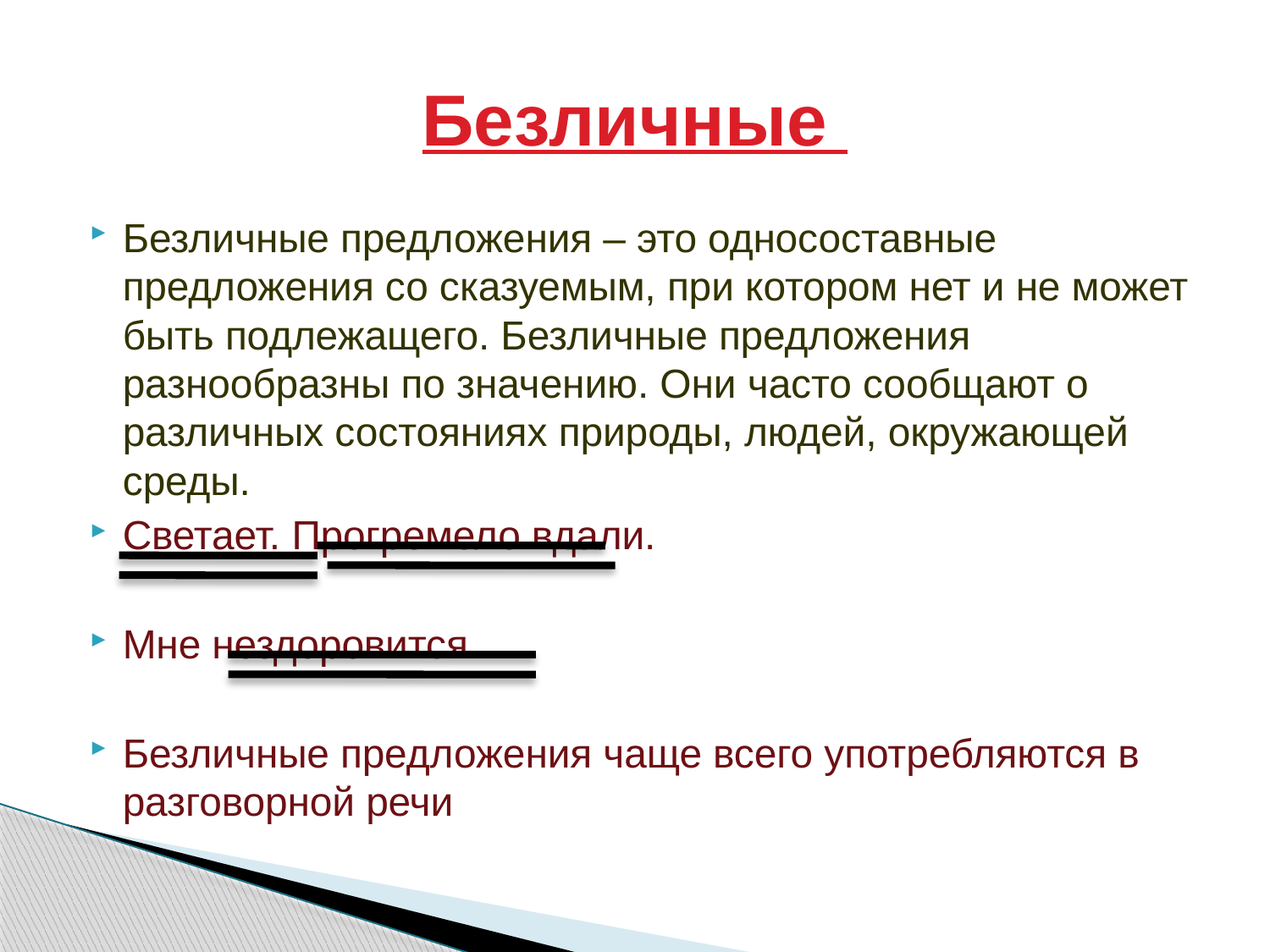

# Безличные
Безличные предложения – это односоставные предложения со сказуемым, при котором нет и не может быть подлежащего. Безличные предложения разнообразны по значению. Они часто сообщают о различных состояниях природы, людей, окружающей среды.
Светает. Прогремело вдали.

Мне нездоровится.

Безличные предложения чаще всего употребляются в разговорной речи